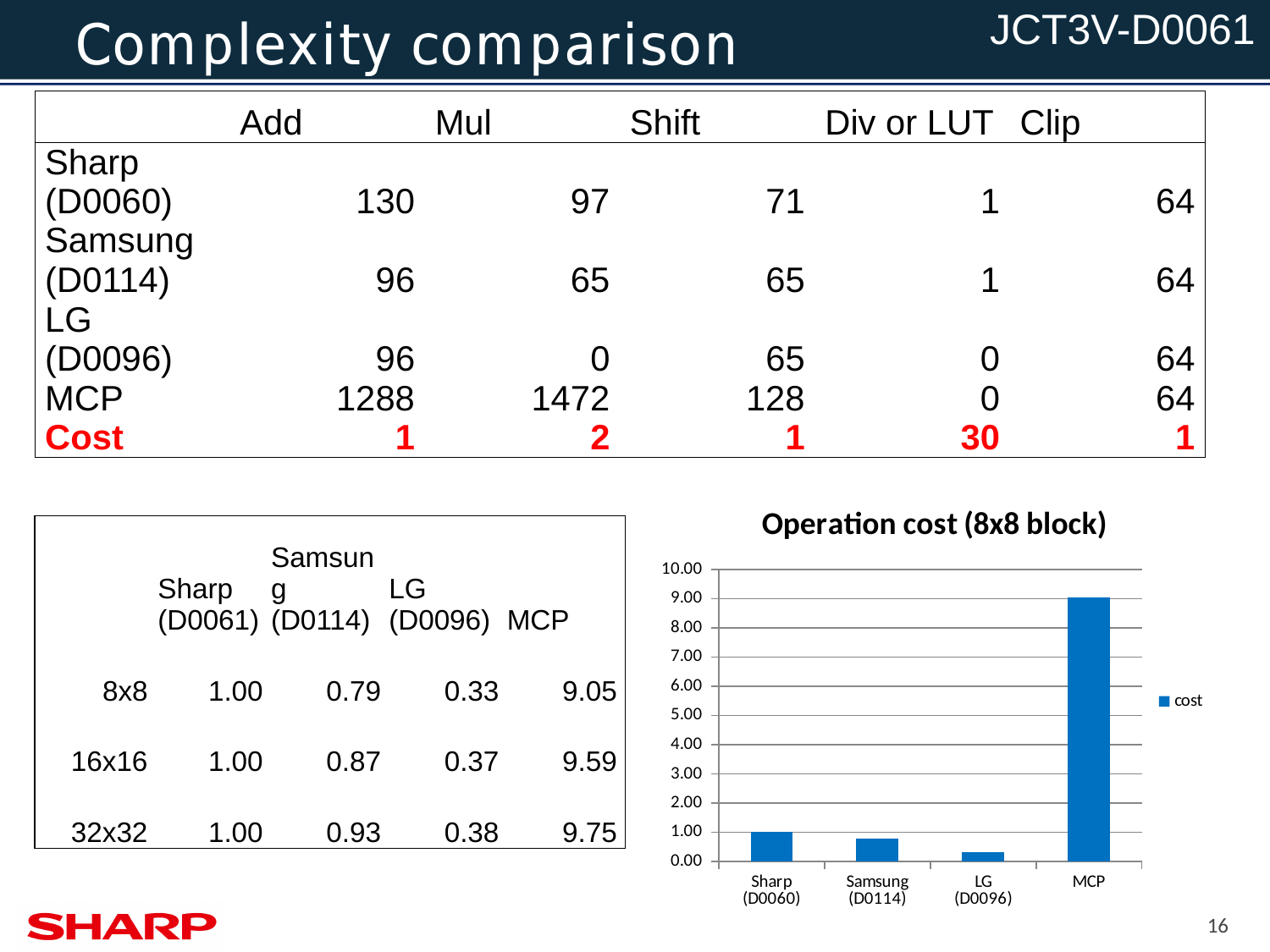

# Complexity comparison
|  | Add | Mul | Shift | Div or LUT | Clip |
| --- | --- | --- | --- | --- | --- |
| Sharp (D0060) | 130 | 97 | 71 | 1 | 64 |
| Samsung (D0114) | 96 | 65 | 65 | 1 | 64 |
| LG (D0096) | 96 | 0 | 65 | 0 | 64 |
| MCP | 1288 | 1472 | 128 | 0 | 64 |
| Cost | 1 | 2 | 1 | 30 | 1 |

### Chart: Operation cost (8x8 block)

| Category | cost |
|---|---|
| Sharp
(D0060) | 1.0 |
| Samsung
(D0114) | 0.7873210633946832 |
| LG
(D0096) | 0.3292433537832311 |
| MCP | 9.047034764826172 |
|  | Sharp (D0061) | Samsung (D0114) | LG (D0096) | MCP |
| --- | --- | --- | --- | --- |
| 8x8 | 1.00 | 0.79 | 0.33 | 9.05 |
| 16x16 | 1.00 | 0.87 | 0.37 | 9.59 |
| 32x32 | 1.00 | 0.93 | 0.38 | 9.75 |
16